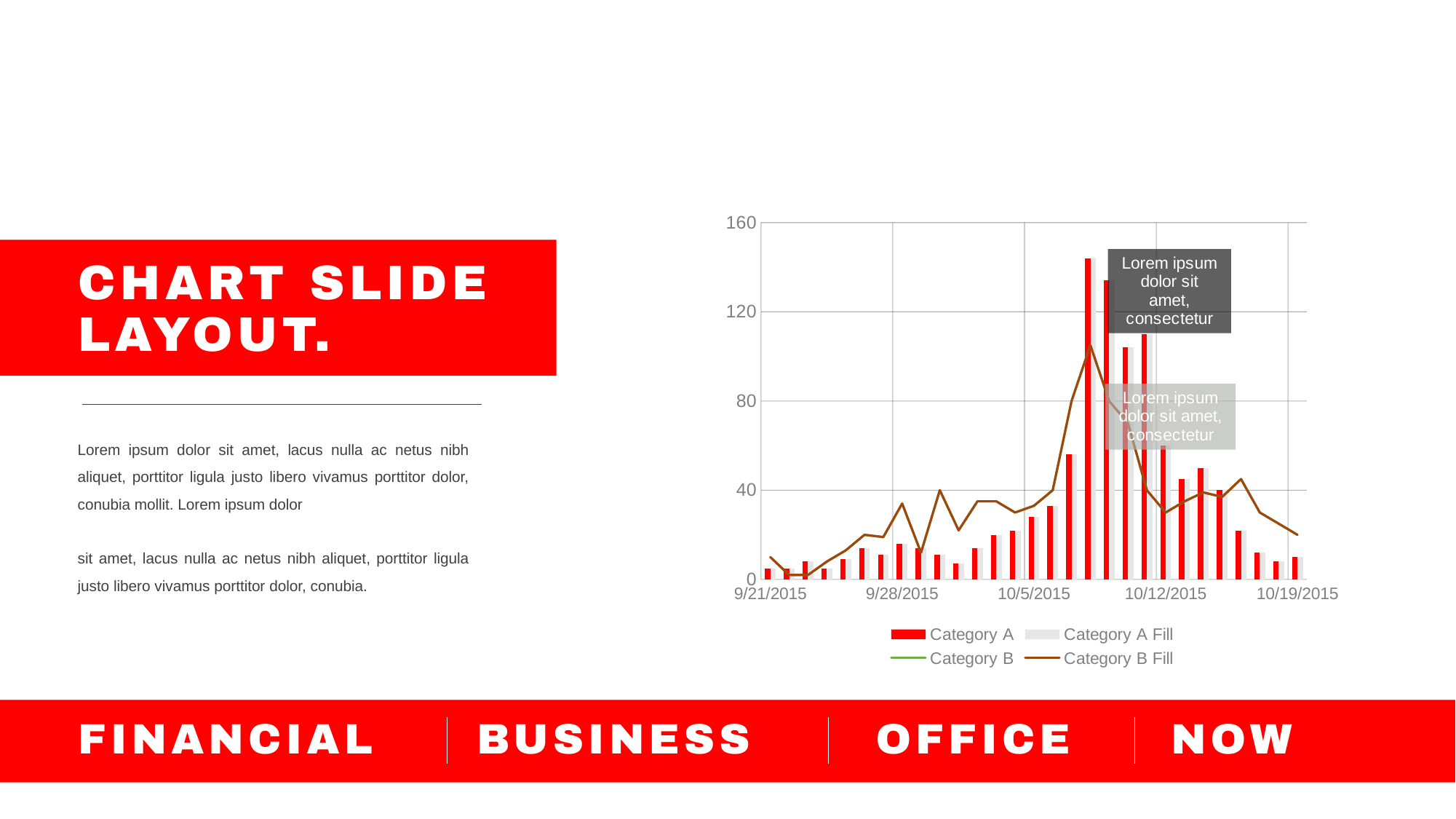

### Chart

| Category | Category A | Category A Fill | Category B | Category B Fill |
|---|---|---|---|---|
| 42268 | 5.0 | 5.0 | 10.0 | 10.0 |
| 42269 | 5.0 | 5.0 | 2.0 | 2.0 |
| 42270 | 8.0 | 8.0 | 2.0 | 2.0 |
| 42271 | 5.0 | 5.0 | 8.0 | 8.0 |
| 42272 | 9.0 | 9.0 | 13.0 | 13.0 |
| 42273 | 14.0 | 14.0 | 20.0 | 20.0 |
| 42274 | 11.0 | 11.0 | 19.0 | 19.0 |
| 42275 | 16.0 | 16.0 | 34.0 | 34.0 |
| 42276 | 14.0 | 14.0 | 12.0 | 12.0 |
| 42277 | 11.0 | 11.0 | 40.0 | 40.0 |
| 42278 | 7.0 | 7.0 | 22.0 | 22.0 |
| 42279 | 14.0 | 14.0 | 35.0 | 35.0 |
| 42280 | 20.0 | 20.0 | 35.0 | 35.0 |
| 42281 | 22.0 | 22.0 | 30.0 | 30.0 |
| 42282 | 28.0 | 28.0 | 33.0 | 33.0 |
| 42283 | 33.0 | 33.0 | 40.0 | 40.0 |
| 42284 | 56.0 | 56.0 | 80.0 | 80.0 |
| 42285 | 144.0 | 144.0 | 105.0 | 105.0 |
| 42286 | 134.0 | 134.0 | 80.0 | 80.0 |
| 42287 | 104.0 | 104.0 | 70.0 | 70.0 |
| 42288 | 110.0 | 110.0 | 40.0 | 40.0 |
| 42289 | 60.0 | 60.0 | 30.0 | 30.0 |
| 42290 | 45.0 | 45.0 | 35.0 | 35.0 |
| 42291 | 50.0 | 50.0 | 39.0 | 39.0 |
| 42292 | 40.0 | 40.0 | 37.0 | 37.0 |
| 42293 | 22.0 | 22.0 | 45.0 | 45.0 |
| 42294 | 12.0 | 12.0 | 30.0 | 30.0 |
| 42295 | 8.0 | 8.0 | 25.0 | 25.0 |
| 42296 | 10.0 | 10.0 | 20.0 | 20.0 |
CHART SLIDE LAYOUT.
Lorem ipsum dolor sit amet, lacus nulla ac netus nibh aliquet, porttitor ligula justo libero vivamus porttitor dolor, conubia mollit. Lorem ipsum dolor

sit amet, lacus nulla ac netus nibh aliquet, porttitor ligula justo libero vivamus porttitor dolor, conubia.

FINANCIAL
BUSINESS
OFFICE
NOW